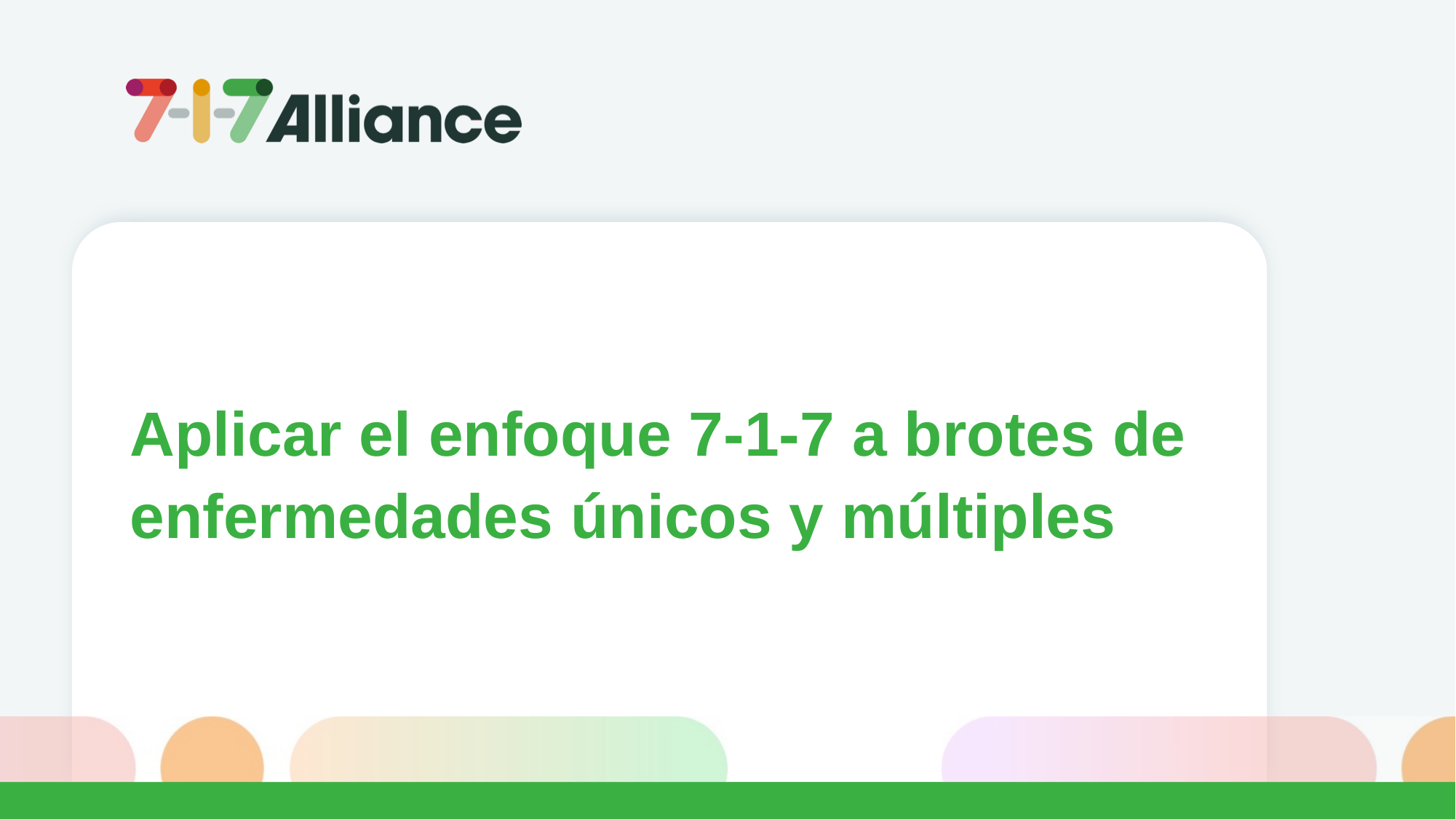

Aplicar el enfoque 7-1-7 a brotes de enfermedades únicos y múltiples